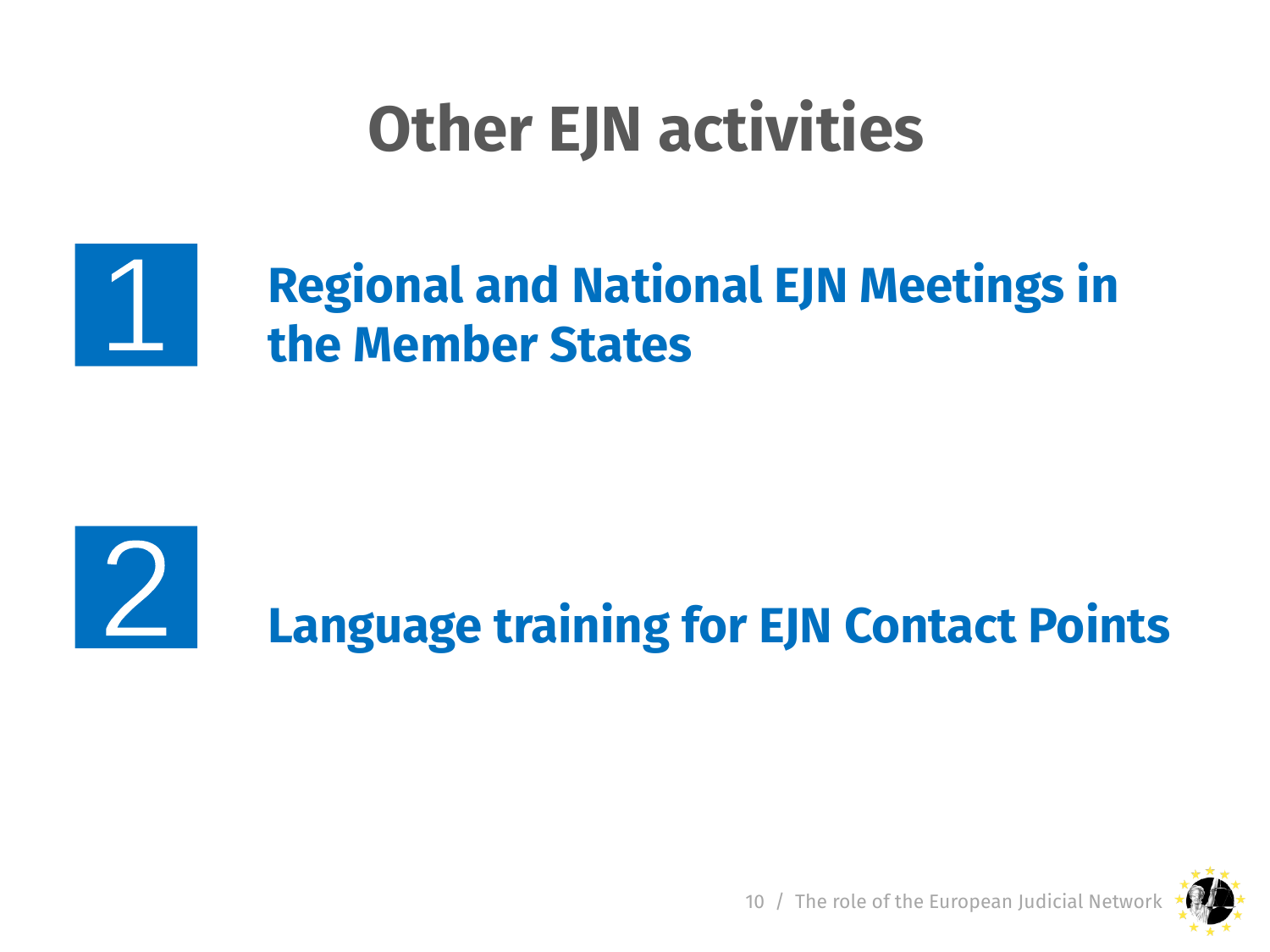

# Other EJN activities
| Regional and National EJN Meetings in the Member States |
| --- |

| Language training for EJN Contact Points |
| --- |